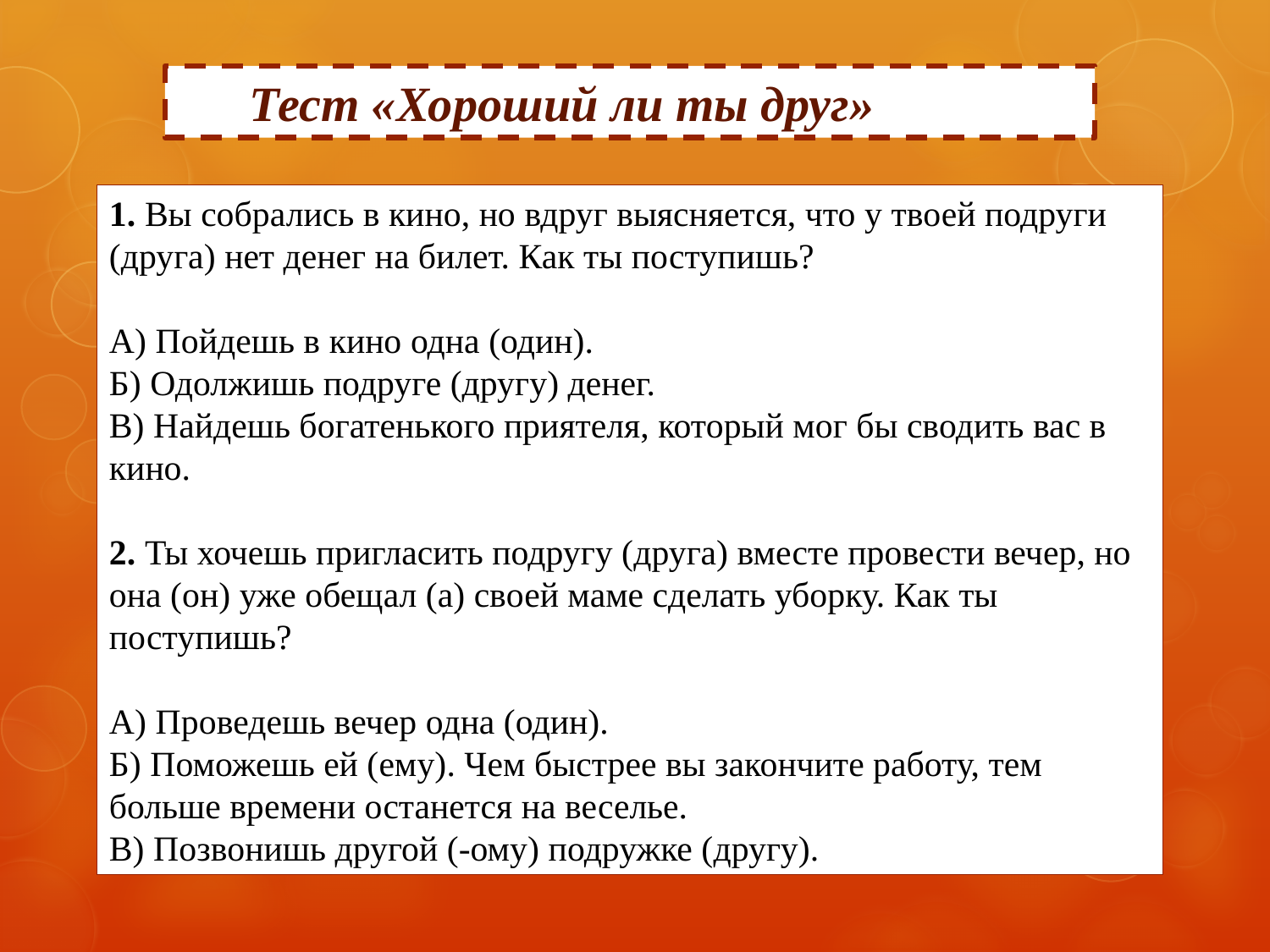

Тест «Хороший ли ты друг»
1. Вы собрались в кино, но вдруг выясняется, что у твоей подруги (друга) нет денег на билет. Как ты поступишь?

А) Пойдешь в кино одна (один).
Б) Одолжишь подруге (другу) денег.
B) Найдешь богатенького приятеля, который мог бы сводить вас в кино.

2. Ты хочешь пригласить подругу (друга) вместе провести вечер, но она (он) уже обещал (а) своей маме сделать уборку. Как ты поступишь?

А) Проведешь вечер одна (один).
Б) Поможешь ей (ему). Чем быстрее вы закончите работу, тем больше времени останется на веселье.
В) Позвонишь другой (-ому) подружке (другу).